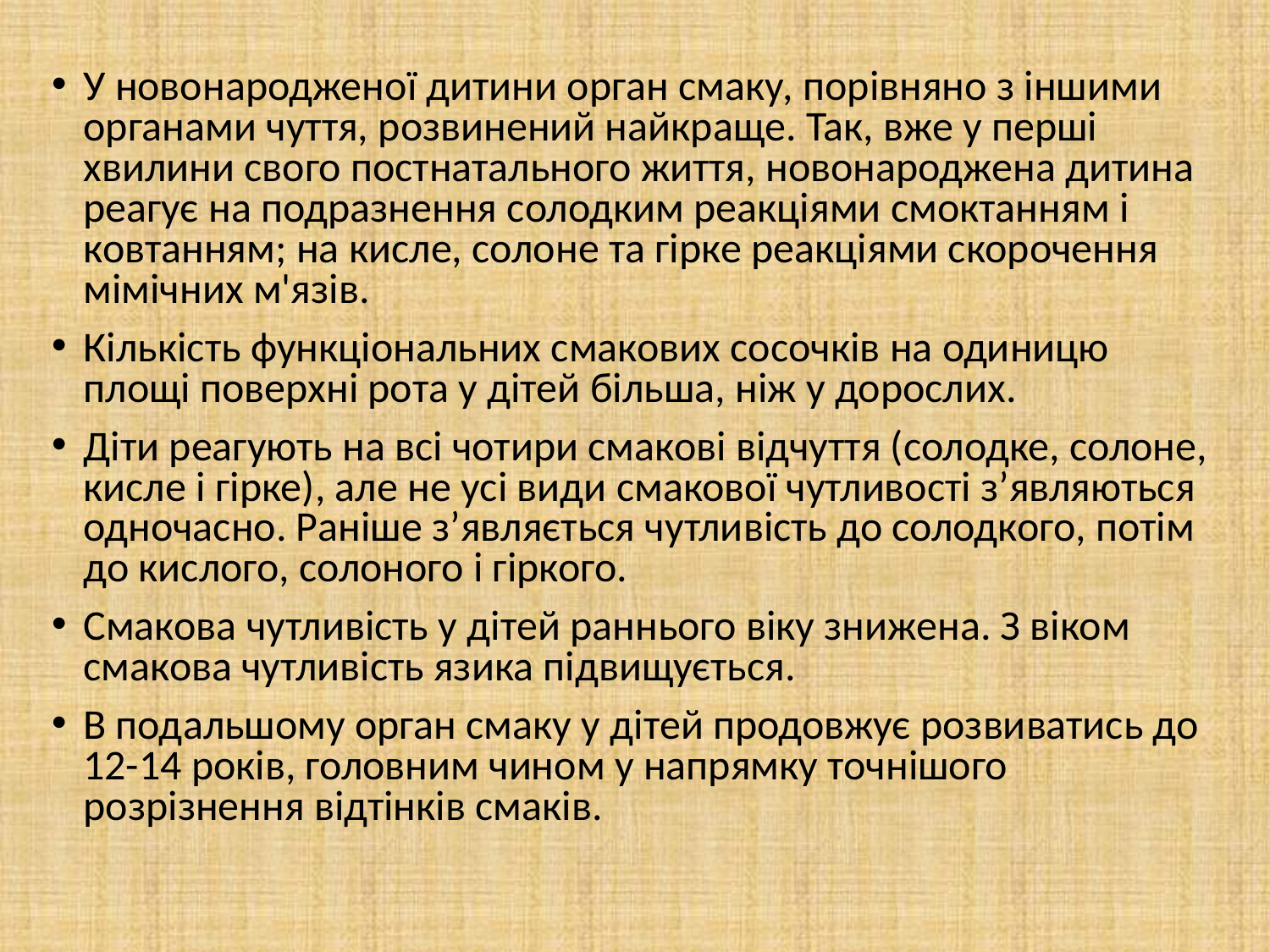

У новонародженої дитини орган смаку, порівняно з іншими органами чуття, розвинений найкраще. Так, вже у перші хвилини свого постнатального життя, новонароджена дитина реагує на подразнення солодким реакціями смоктанням і ковтанням; на кисле, солоне та гірке реакціями скорочення мімічних м'язів.
Кількість функціональних смакових сосочків на одиницю площі поверхні рота у дітей більша, ніж у дорослих.
Діти реагують на всі чотири смакові відчуття (солодке, солоне, кисле і гірке), але не усі види смакової чутливості з’являються одночасно. Раніше з’являється чутливість до солодкого, потім до кислого, солоного і гіркого.
Смакова чутливість у дітей раннього віку знижена. З віком смакова чутливість язика підвищується.
В подальшому орган смаку у дітей продовжує розвиватись до 12-14 років, головним чином у напрямку точнішого розрізнення відтінків смаків.